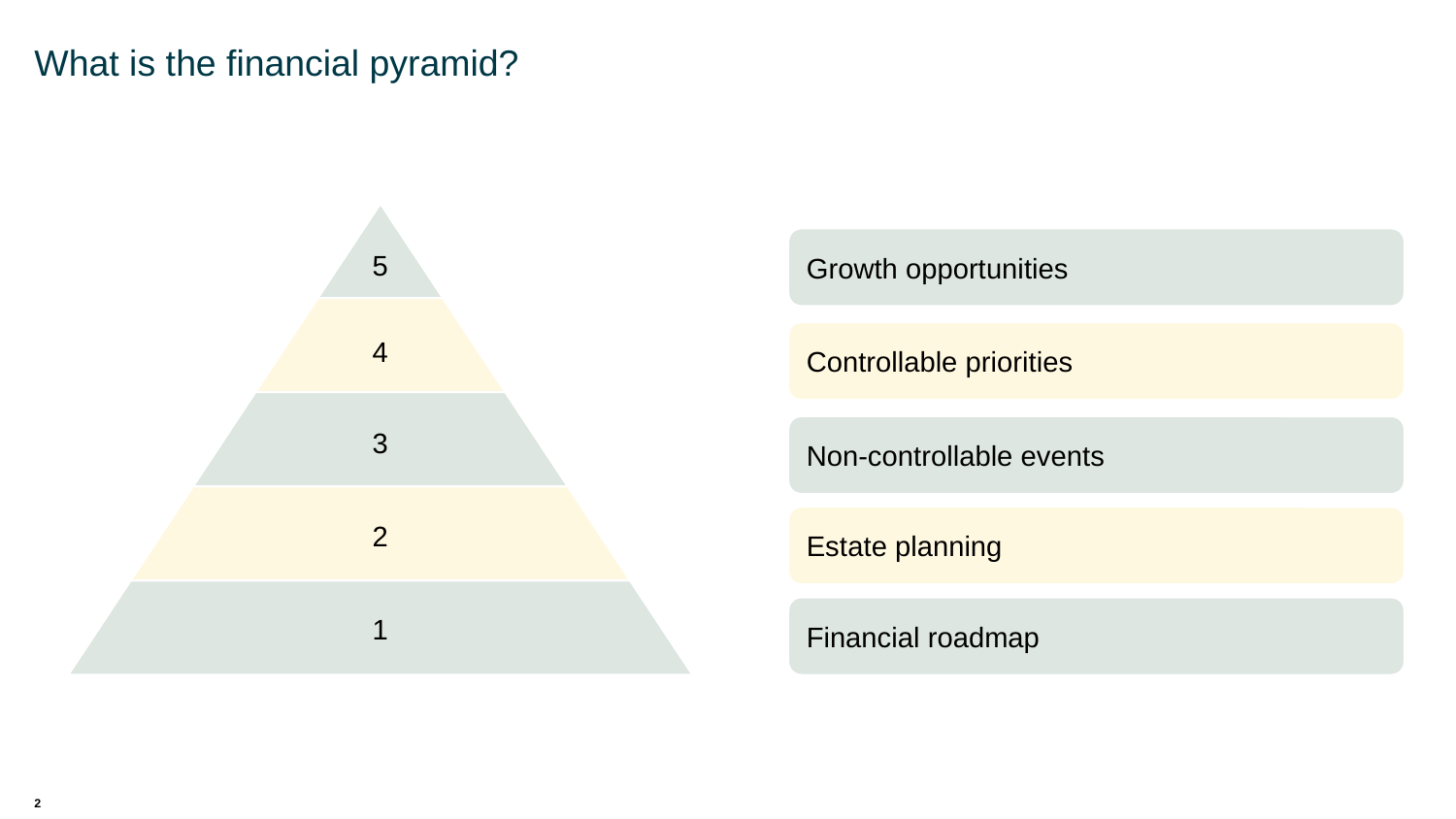

What is the financial pyramid?
5
4
3
2
1
Growth opportunities
Controllable priorities
Non-controllable events
Estate planning
Financial roadmap
2